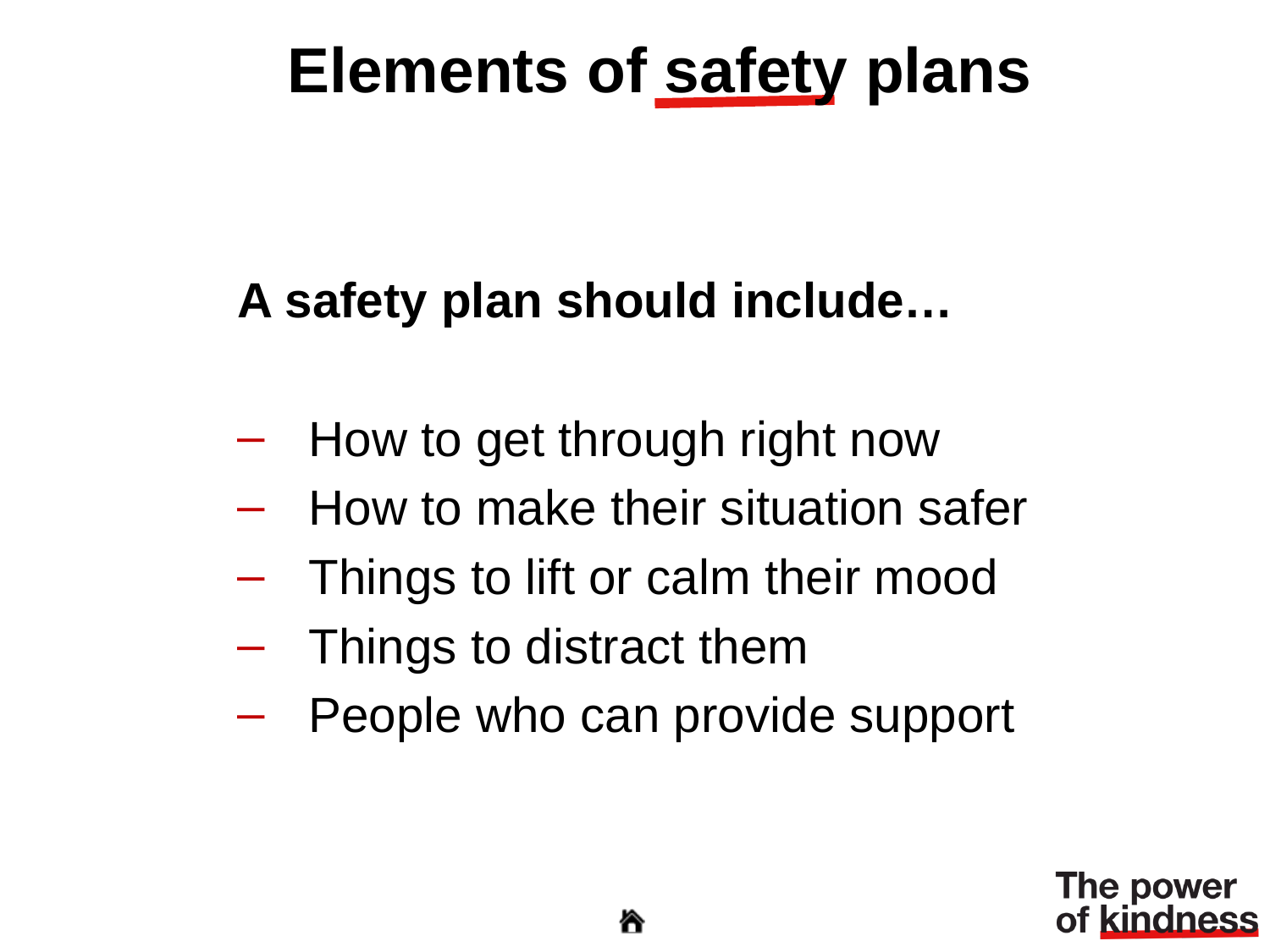

Elements of safety plans

A safety plan should include…

How to get through right now
How to make their situation safer
Things to lift or calm their mood
Things to distract them
People who can provide support